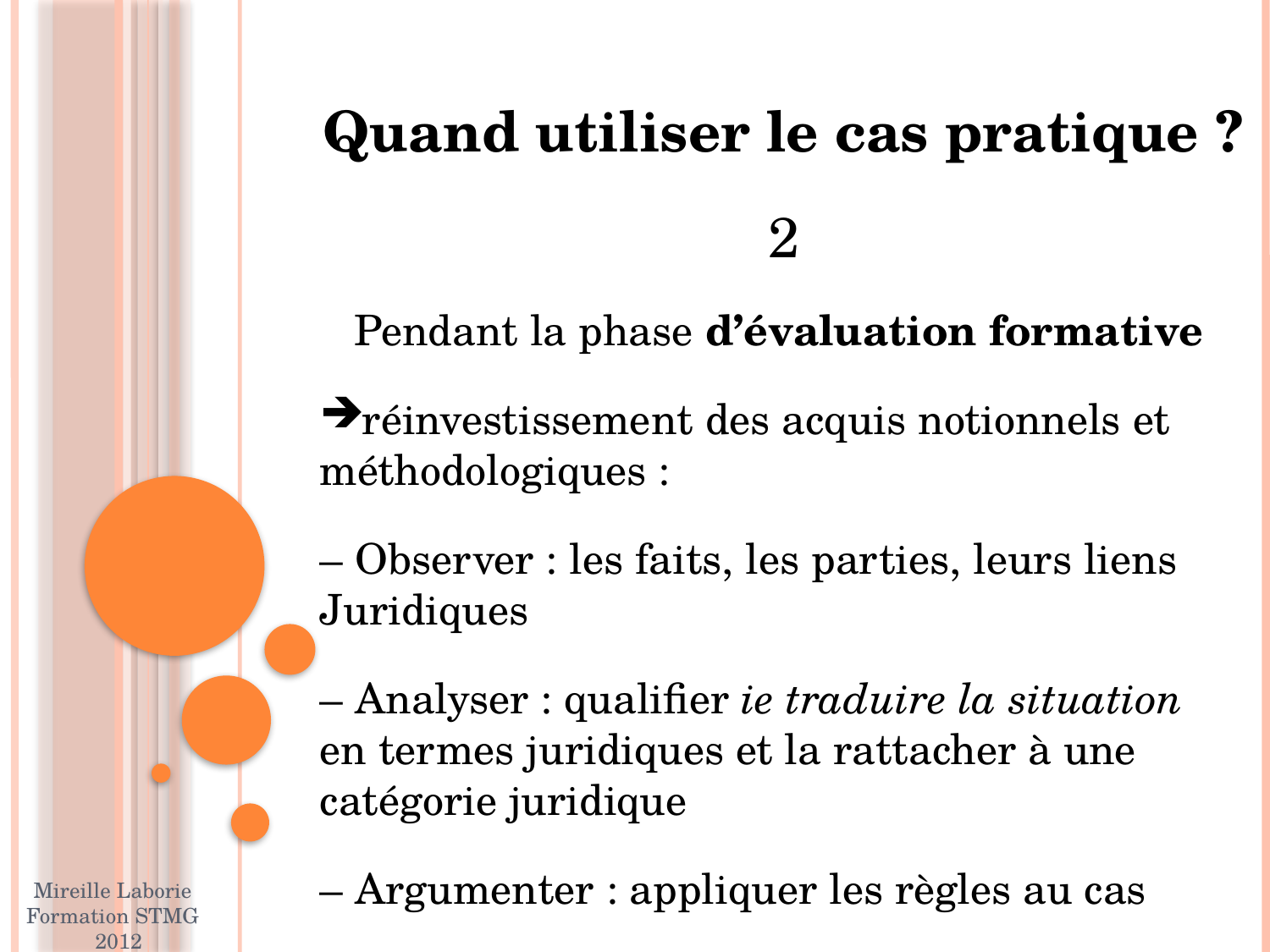

Quand utiliser le cas pratique ?

2

Pendant la phase d’évaluation formative

réinvestissement des acquis notionnels et méthodologiques :

– Observer : les faits, les parties, leurs liens
Juridiques

– Analyser : qualifier ie traduire la situation
en termes juridiques et la rattacher à une
catégorie juridique

– Argumenter : appliquer les règles au cas

Mireille Laborie
Formation STMG
2012